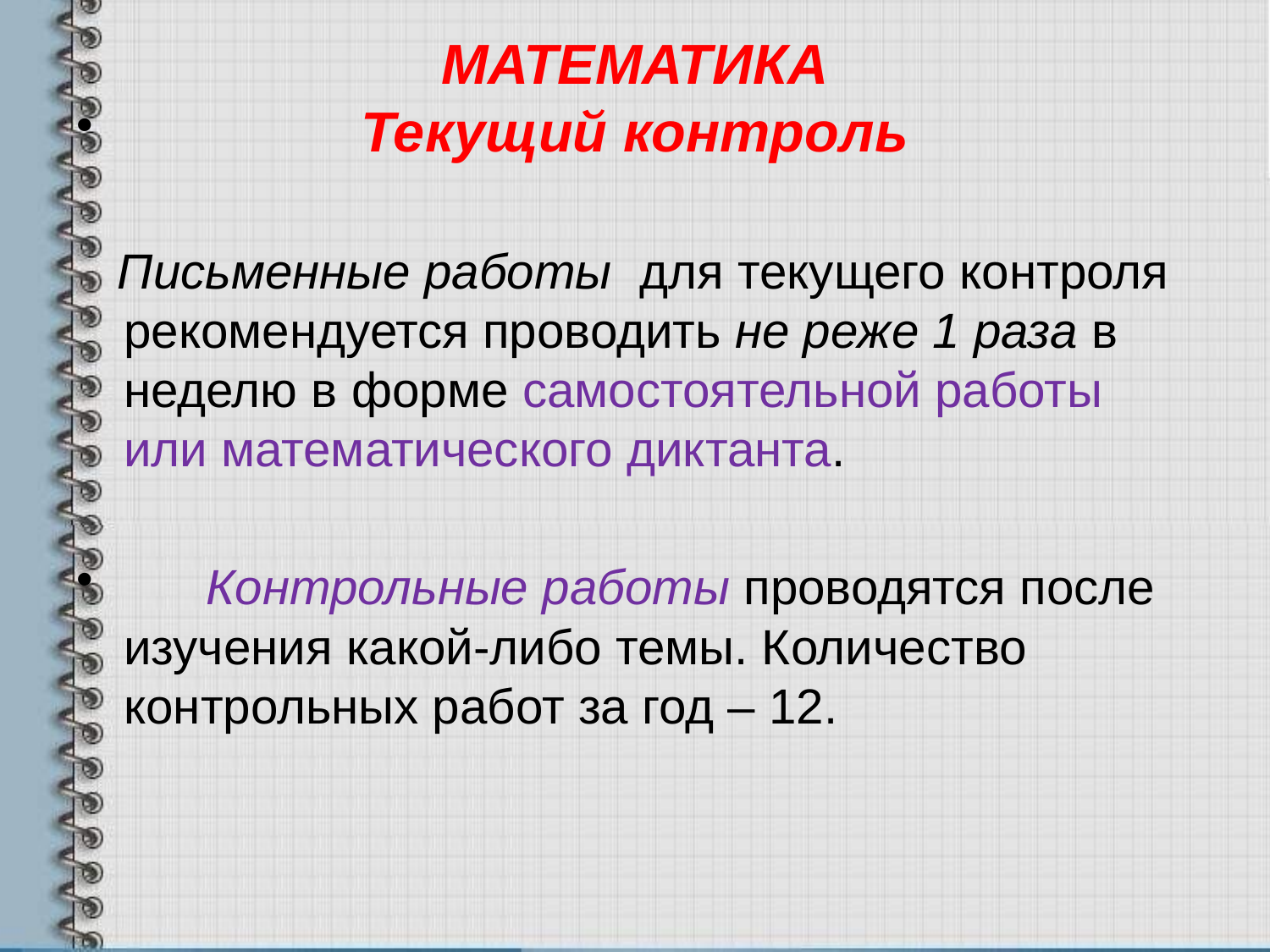

# МАТЕМАТИКА Текущий контроль

   Письменные работы  для текущего контроля рекомендуется проводить не реже 1 раза в неделю в форме самостоятельной работы или математического диктанта.

      Контрольные работы проводятся после изучения какой-либо темы. Количество контрольных работ за год – 12.